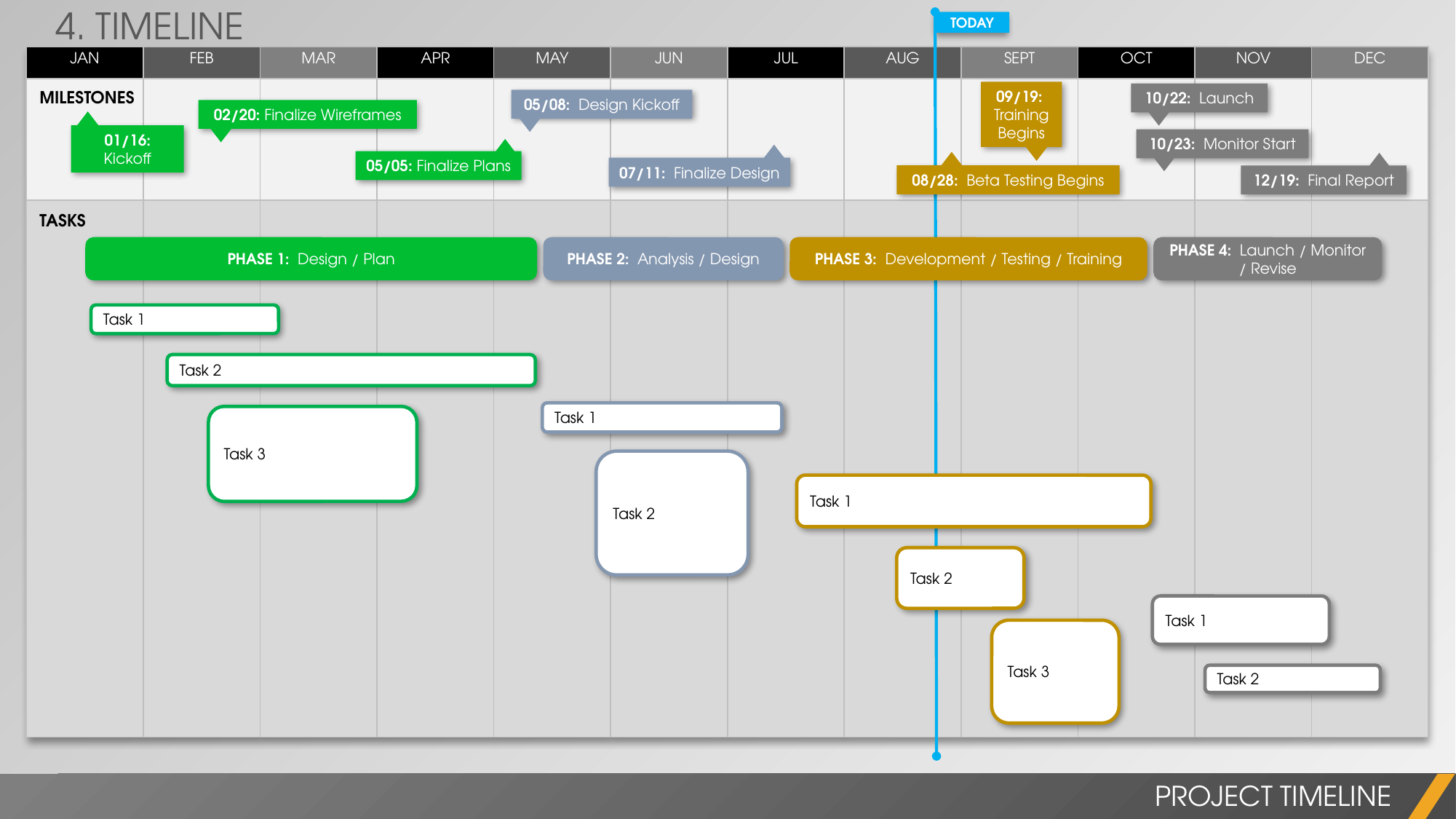

4. TIMELINE
TODAY
| JAN | FEB | MAR | APR | MAY | JUN | JUL | AUG | SEPT | OCT | NOV | DEC |
| --- | --- | --- | --- | --- | --- | --- | --- | --- | --- | --- | --- |
|  |  |  |  |  |  |  |  |  |  |  |  |
|  |  |  |  |  |  |  |  |  |  |  |  |
09/19:  Training Begins

MILESTONES
10/22:  Launch

05/08:  Design Kickoff

02/20: Finalize Wireframes

01/16:
Kickoff
10/23:  Monitor Start

05/05: Finalize Plans

07/11:  Finalize Design

08/28:  Beta Testing Begins

12/19:  Final Report
TASKS
PHASE 1:  Design / Plan
PHASE 2:  Analysis / Design
PHASE 3:  Development / Testing / Training
PHASE 4:  Launch / Monitor / Revise
Task 1

Task 2
Task 1
Task 3
Task 2
Task 1
Task 2
Task 1
Task 3
Task 2
PROJECT TIMELINE